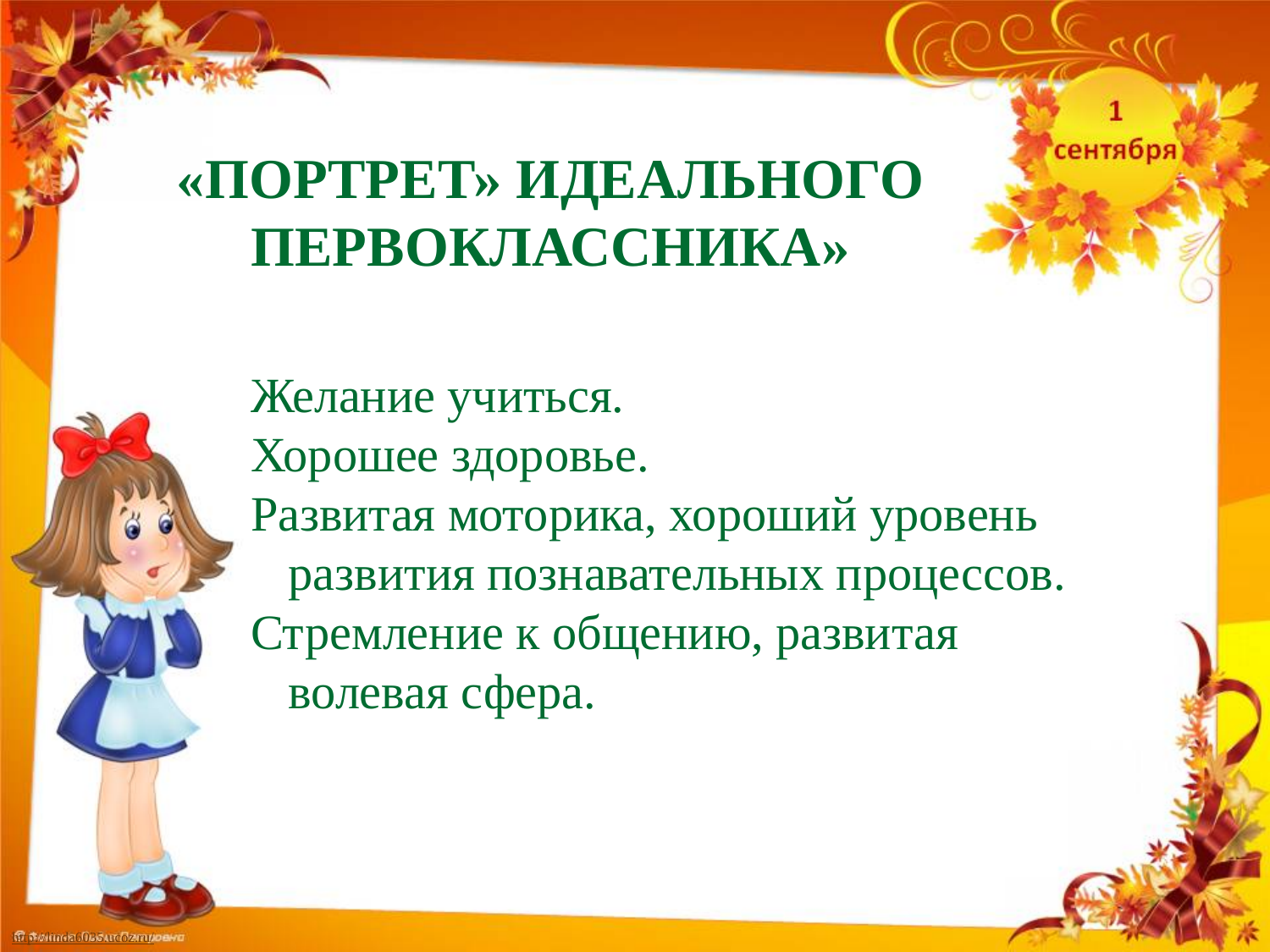

«портрет» идеального первоклассника»
Желание учиться.
Хорошее здоровье.
Развитая моторика, хороший уровень развития познавательных процессов.
Стремление к общению, развитая волевая сфера.